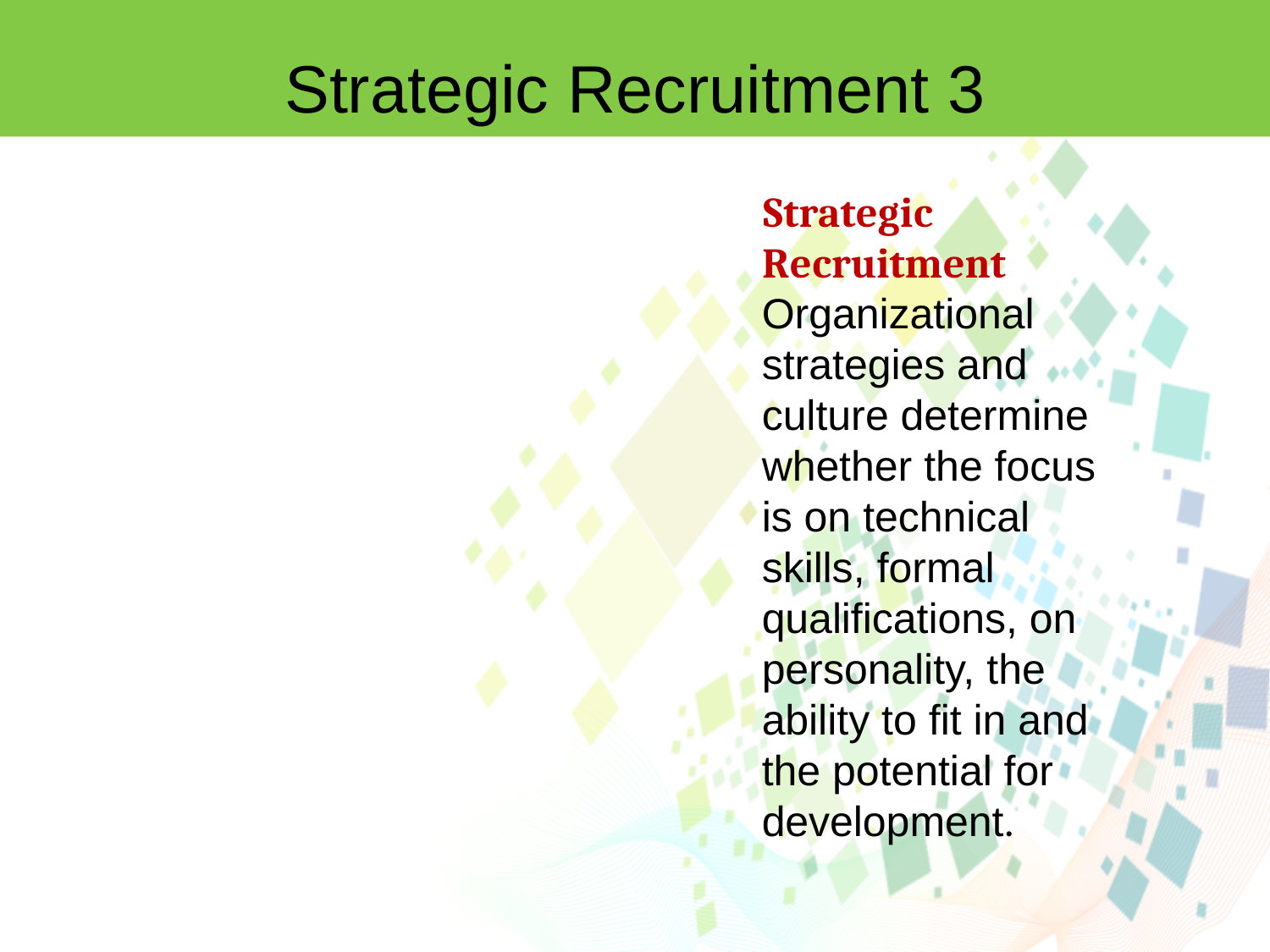

Strategic Recruitment 3
Strategic Recruitment
Organizational strategies and culture determine whether the focus is on technical skills, formal qualifications, on personality, the ability to fit in and the potential for development.